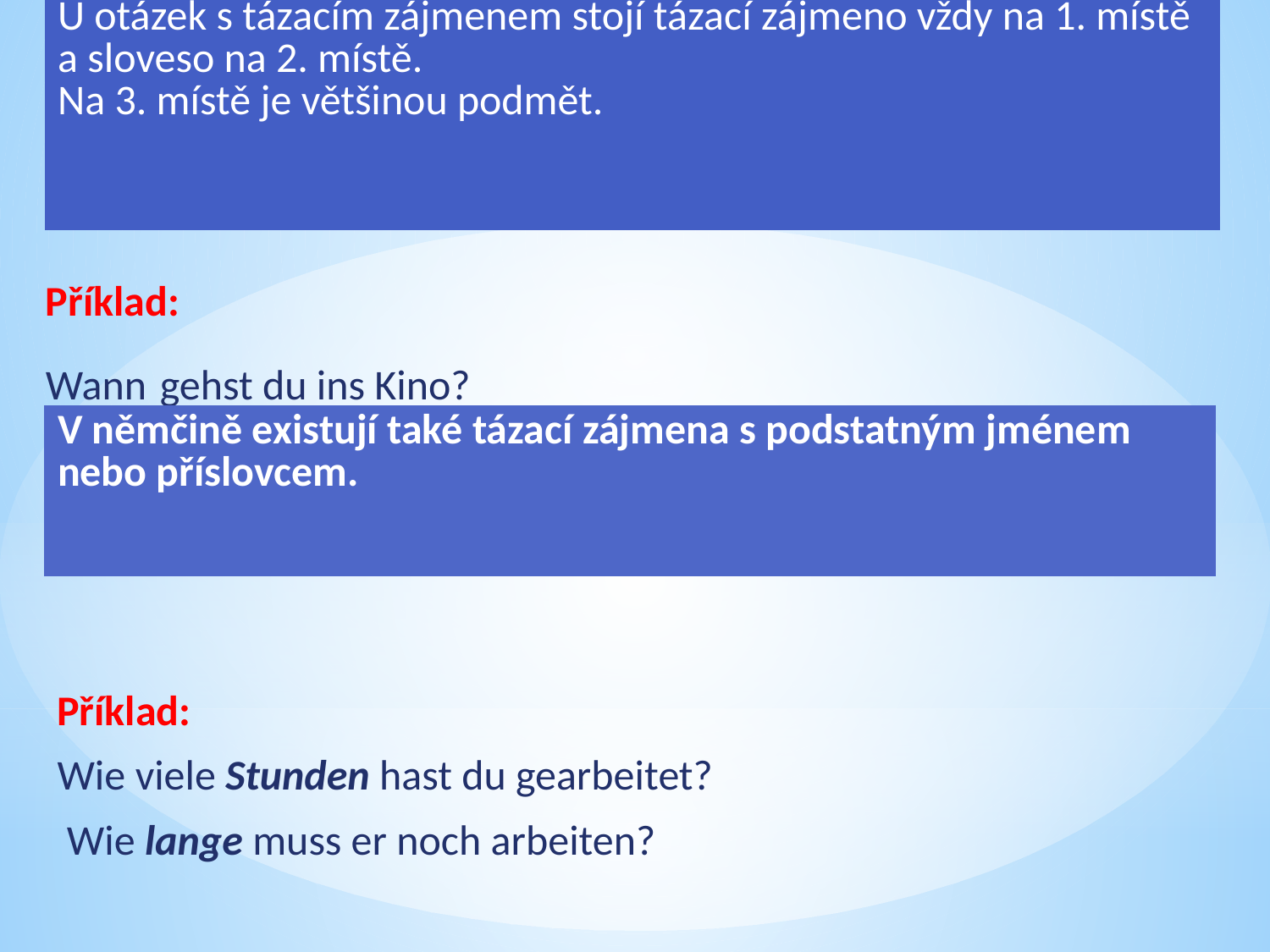

Příklad:
  Wann gehst du ins Kino?

    Příklad:
    Wie viele Stunden hast du gearbeitet?
     Wie lange muss er noch arbeiten?

| U otázek s tázacím zájmenem stojí tázací zájmeno vždy na 1. místě a sloveso na 2. místě. Na 3. místě je většinou podmět. |
| --- |
| V němčině existují také tázací zájmena s podstatným jménem nebo příslovcem. |
| --- |